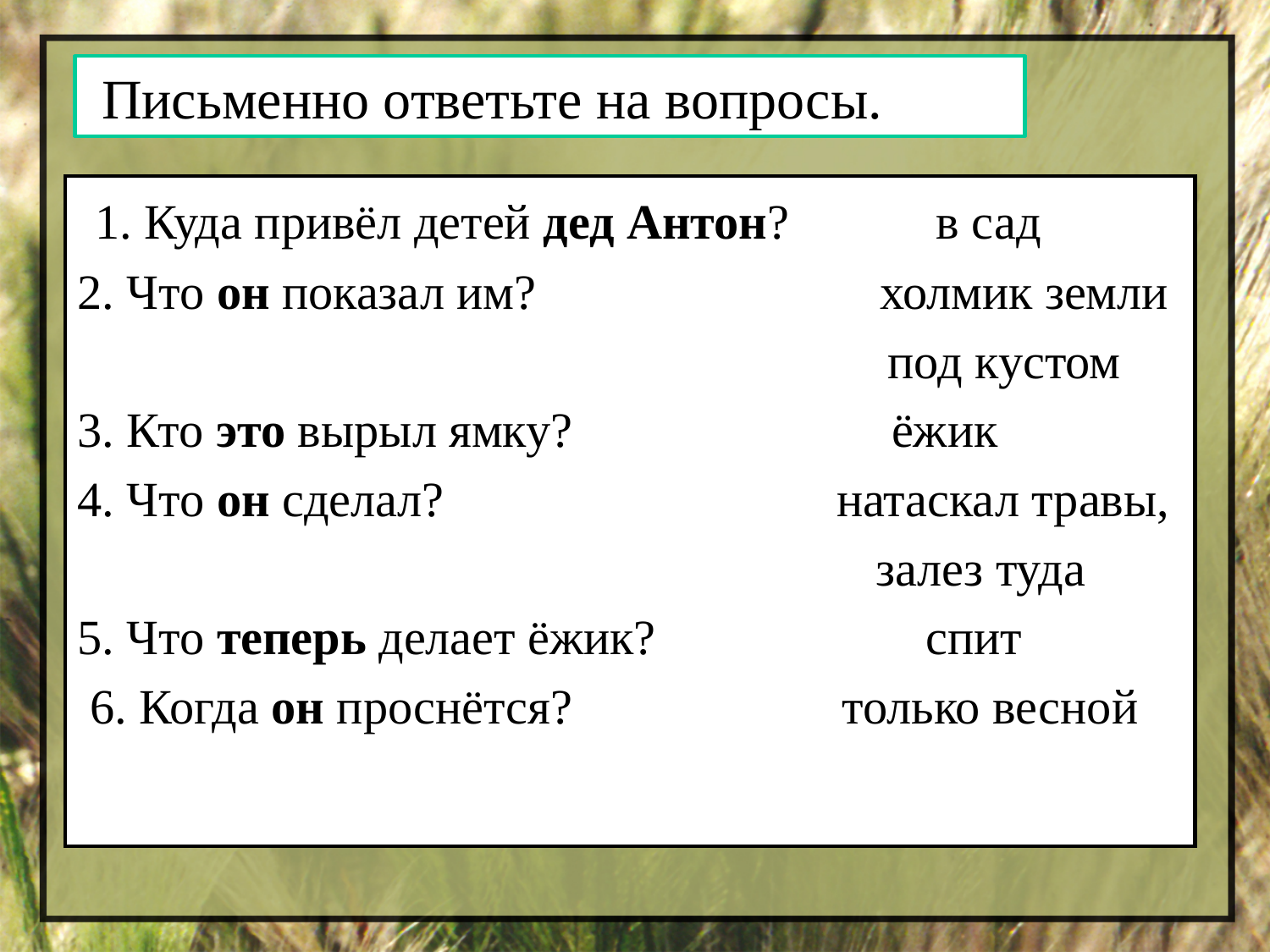

Письменно ответьте на вопросы.
#
 1. Куда привёл детей дед Антон?            в сад
2. Что он показал им?                            холмик земли
                                                                  под кустом
3. Кто это вырыл ямку?                          ёжик
4. Что он сделал?                                натаскал травы,
                                                                 залез туда
5. Что теперь делает ёжик?                      спит
 6. Когда он проснётся?                      только весной